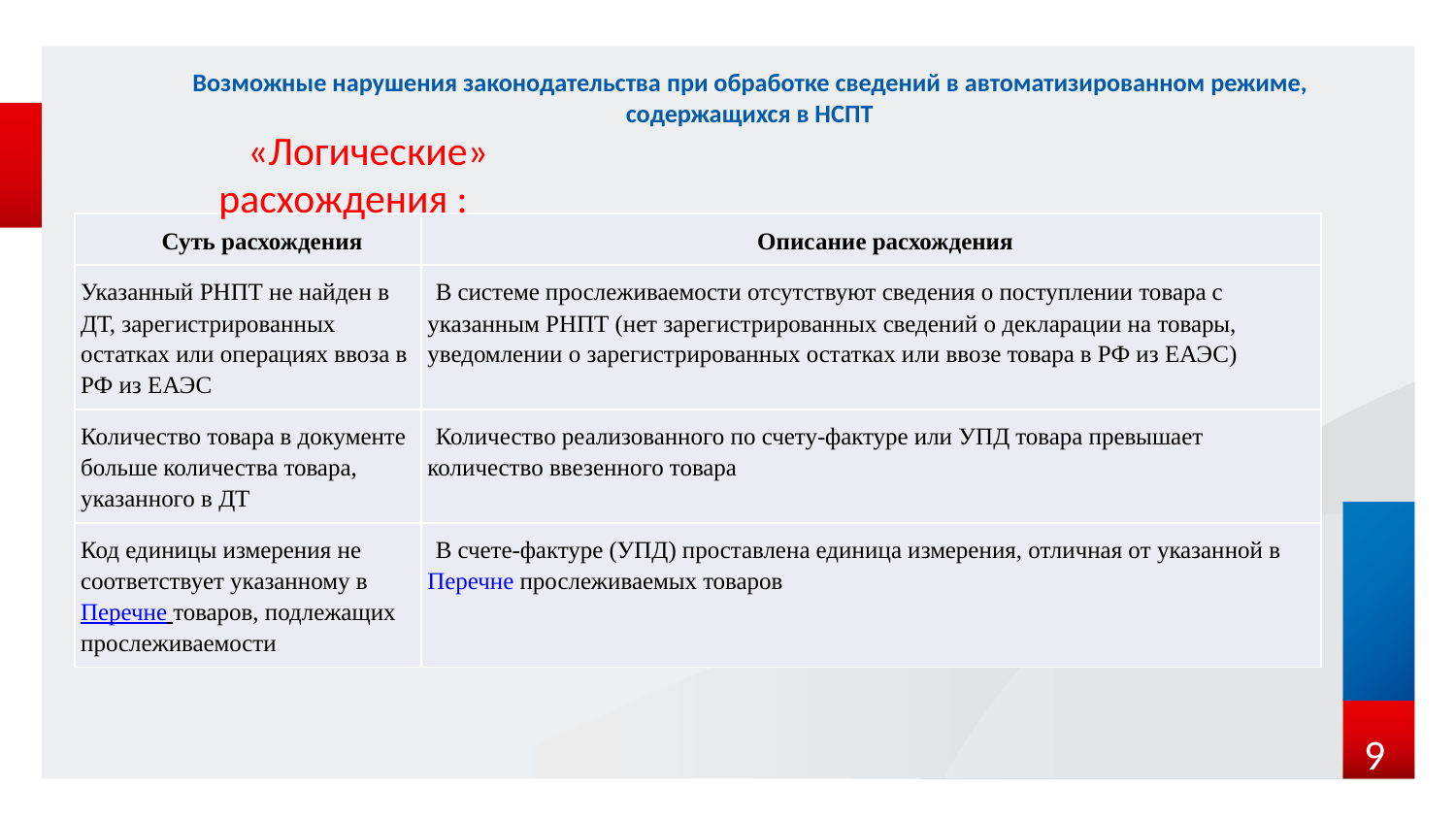

# Возможные нарушения законодательства при обработке сведений в автоматизированном режиме, содержащихся в НСПТ

«Логические» расхождения :

| Суть расхождения | Описание расхождения |
| --- | --- |
| Указанный РНПТ не найден в ДТ, зарегистрированных остатках или операциях ввоза в РФ из ЕАЭС | В системе прослеживаемости отсутствуют сведения о поступлении товара с указанным РНПТ (нет зарегистрированных сведений о декларации на товары, уведомлении о зарегистрированных остатках или ввозе товара в РФ из ЕАЭС) |
| Количество товара в документе больше количества товара, указанного в ДТ | Количество реализованного по счету-фактуре или УПД товара превышает количество ввезенного товара |
| Код единицы измерения не соответствует указанному в Перечне товаров, подлежащих прослеживаемости | В счете-фактуре (УПД) проставлена единица измерения, отличная от указанной в Перечне прослеживаемых товаров |

9